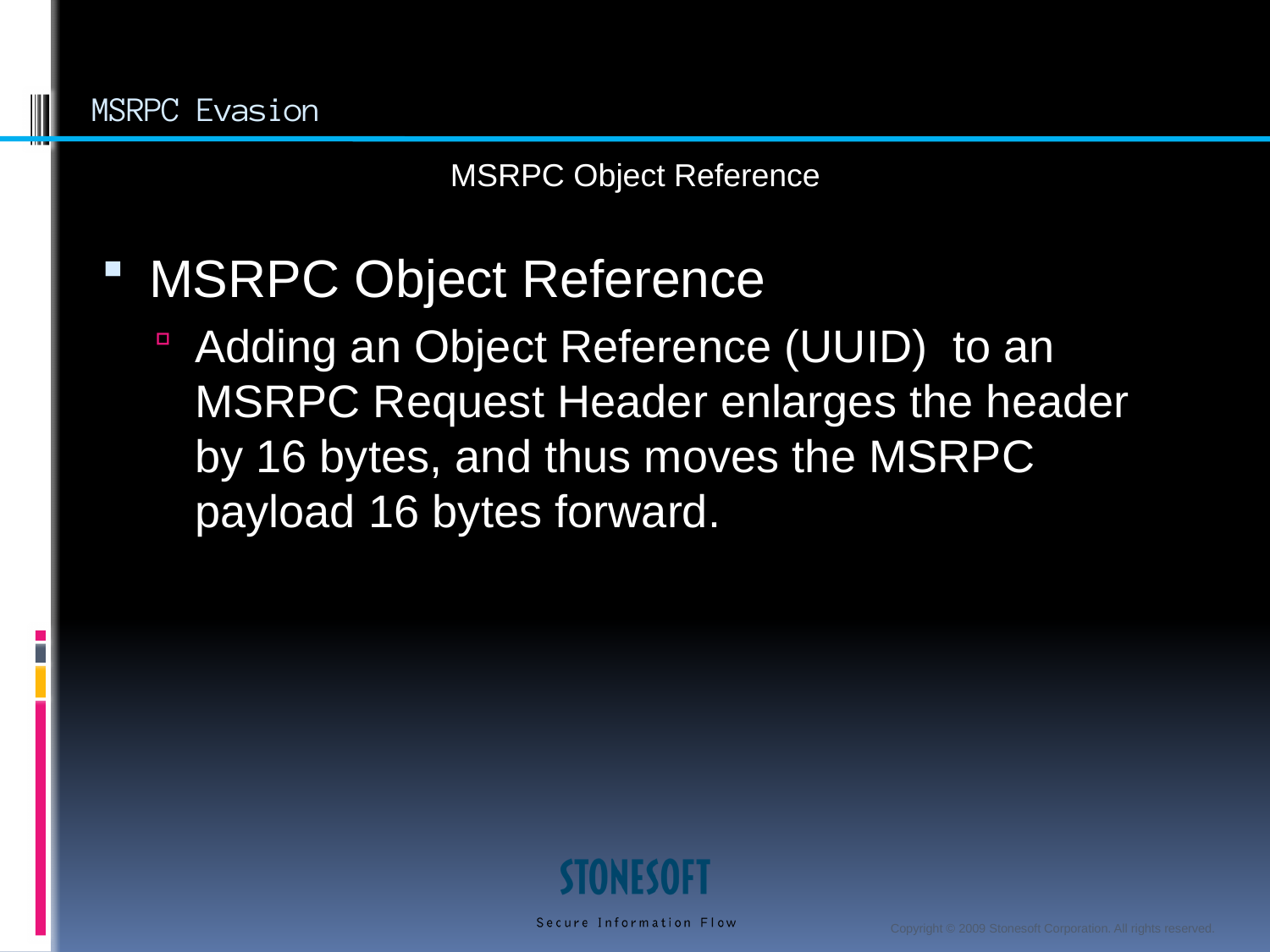

# MSRPC Evasion
MSRPC Object Reference

MSRPC Object Reference
Adding an Object Reference (UUID)  to an MSRPC Request Header enlarges the header by 16 bytes, and thus moves the MSRPC payload 16 bytes forward.